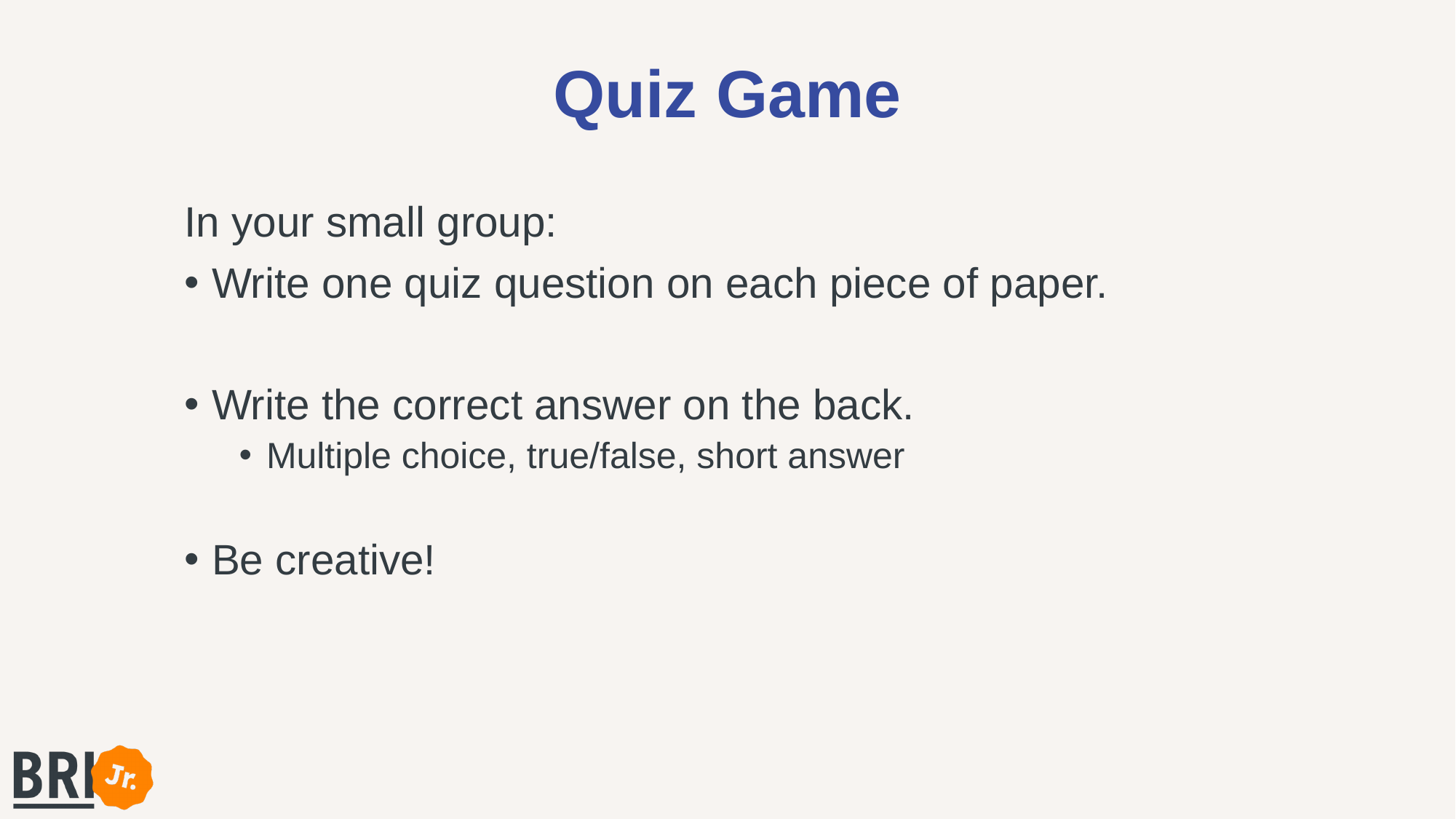

# Quiz Game
In your small group:
Write one quiz question on each piece of paper.

Write the correct answer on the back.
Multiple choice, true/false, short answer

Be creative!